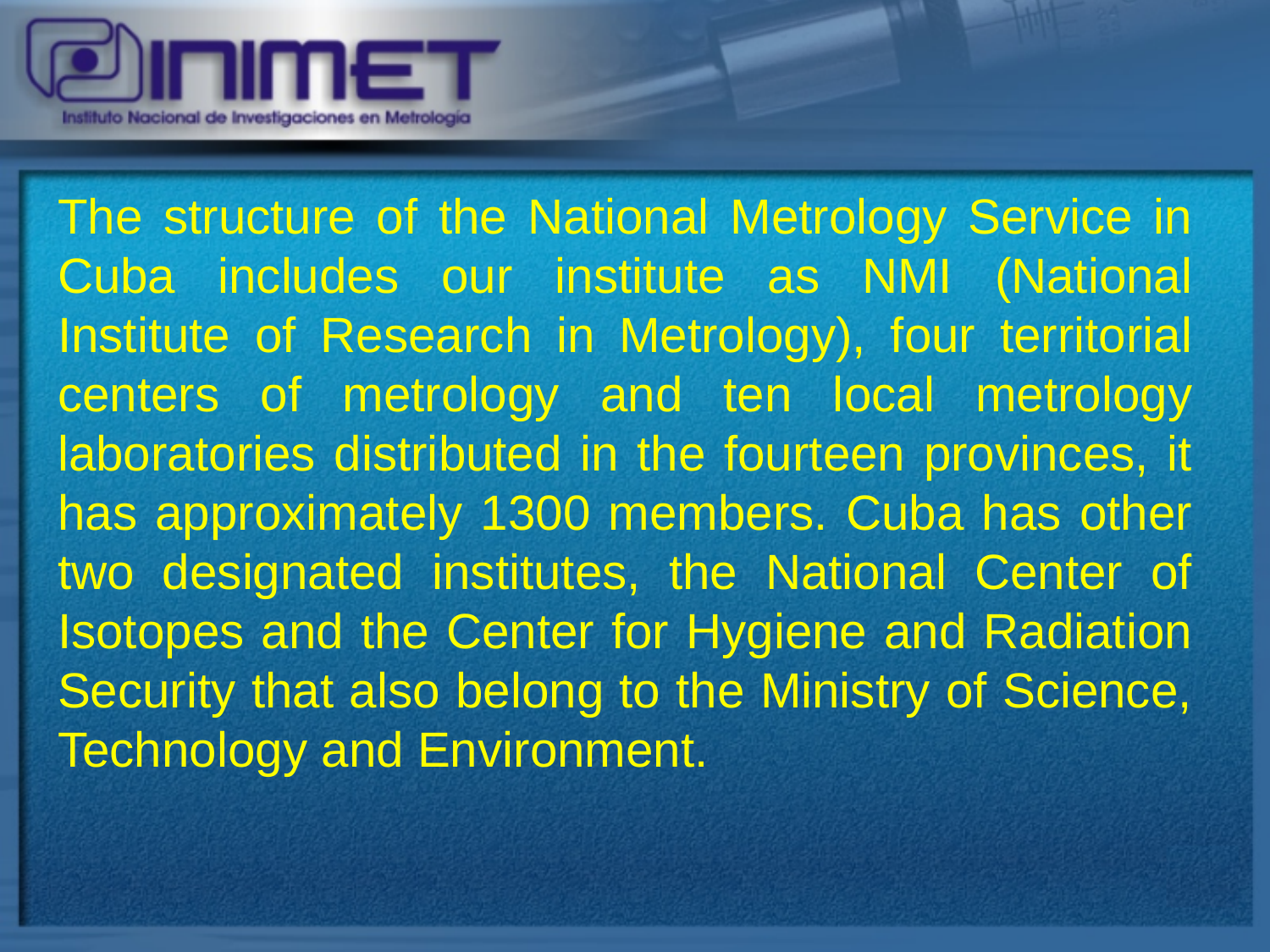

The structure of the National Metrology Service in Cuba includes our institute as NMI (National Institute of Research in Metrology), four territorial centers of metrology and ten local metrology laboratories distributed in the fourteen provinces, it has approximately 1300 members. Cuba has other two designated institutes, the National Center of Isotopes and the Center for Hygiene and Radiation Security that also belong to the Ministry of Science, Technology and Environment.